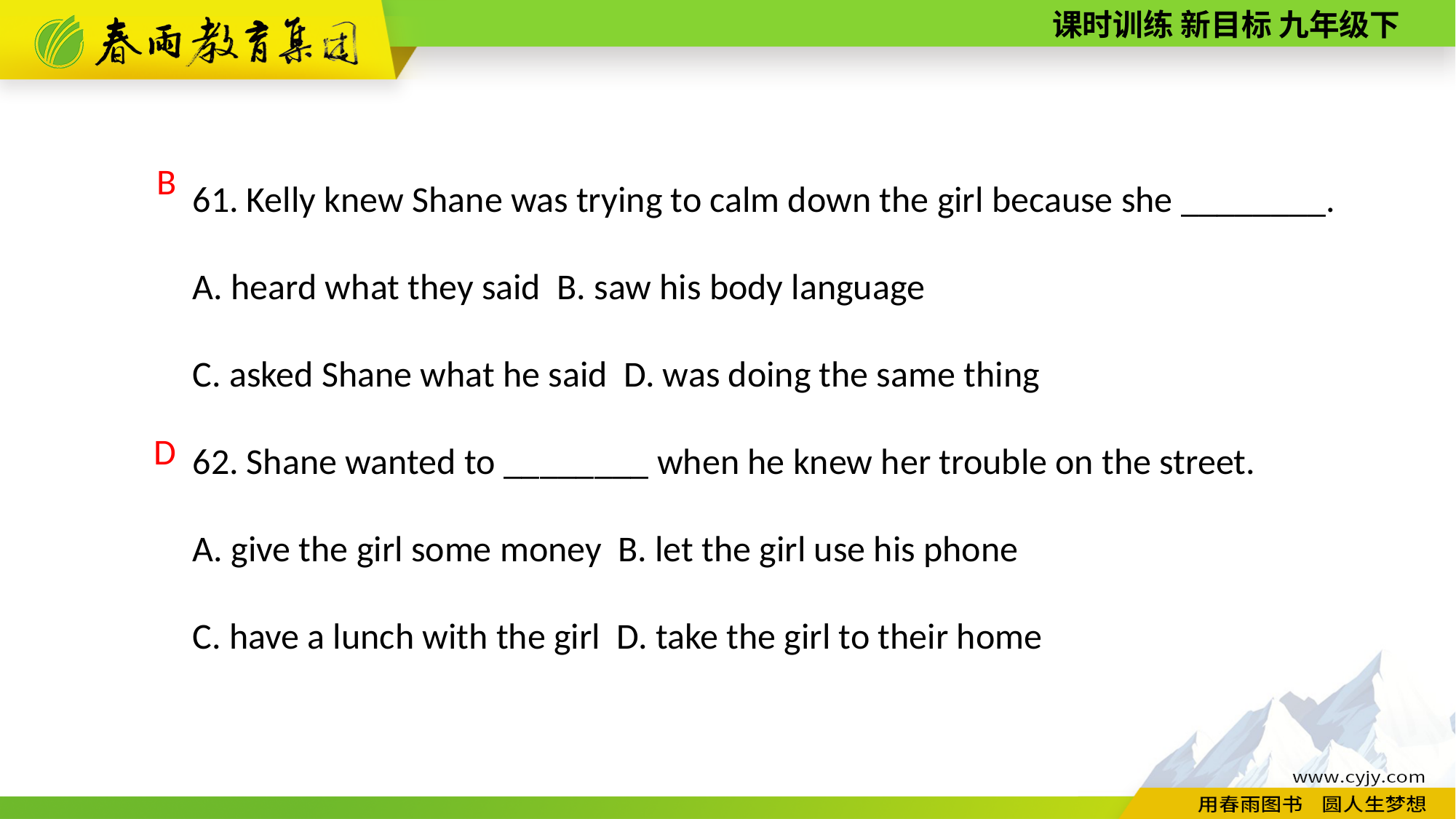

61. Kelly knew Shane was trying to calm down the girl because she ________.
A. heard what they said  B. saw his body language
C. asked Shane what he said  D. was doing the same thing
62. Shane wanted to ________ when he knew her trouble on the street.
A. give the girl some money  B. let the girl use his phone
C. have a lunch with the girl  D. take the girl to their home
B
D